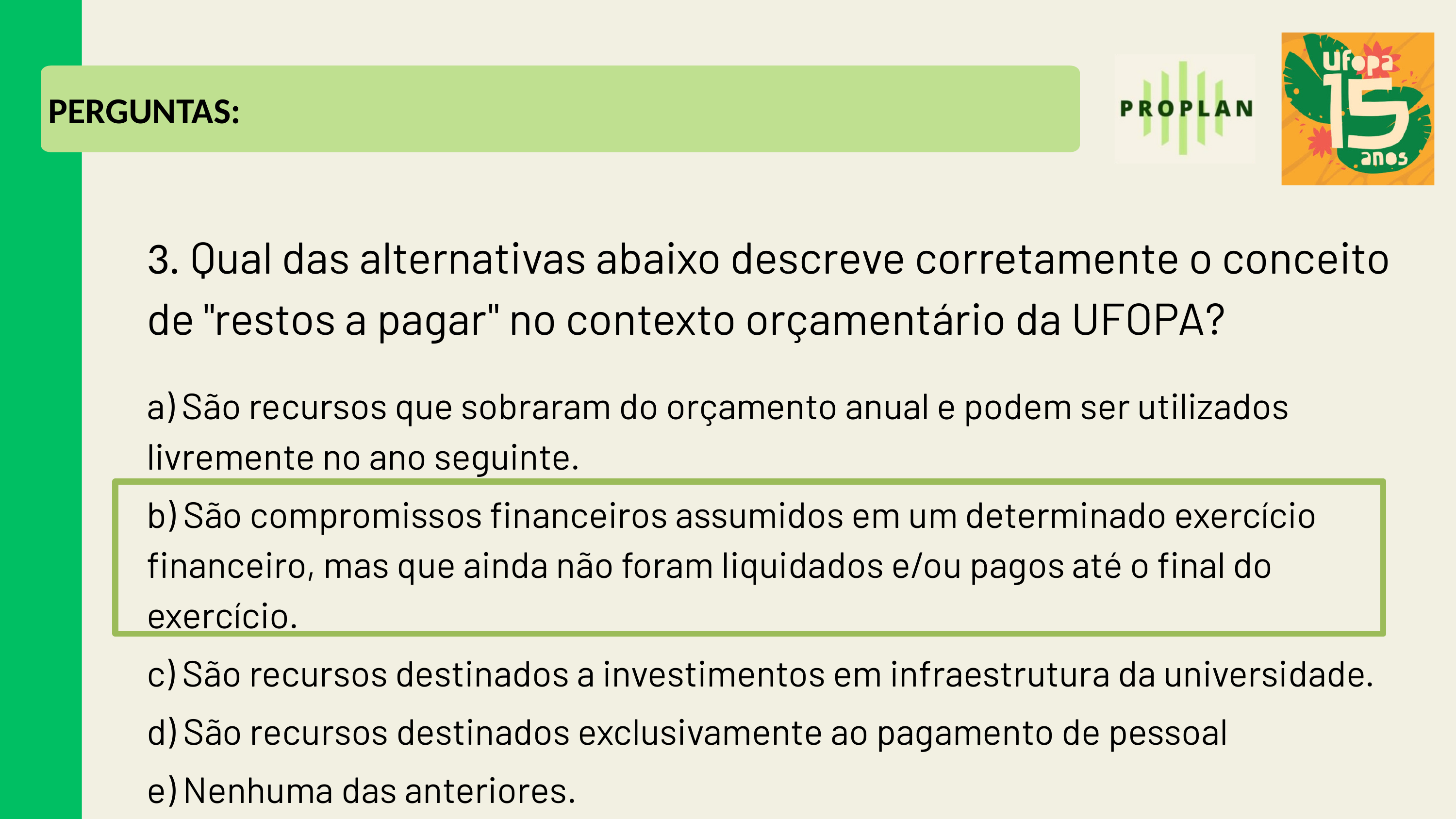

PERGUNTAS:
3. Qual das alternativas abaixo descreve corretamente o conceito de "restos a pagar" no contexto orçamentário da UFOPA?
a) São recursos que sobraram do orçamento anual e podem ser utilizados livremente no ano seguinte.
b) São compromissos financeiros assumidos em um determinado exercício financeiro, mas que ainda não foram liquidados e/ou pagos até o final do exercício.
c) São recursos destinados a investimentos em infraestrutura da universidade.
d) São recursos destinados exclusivamente ao pagamento de pessoal
e) Nenhuma das anteriores.